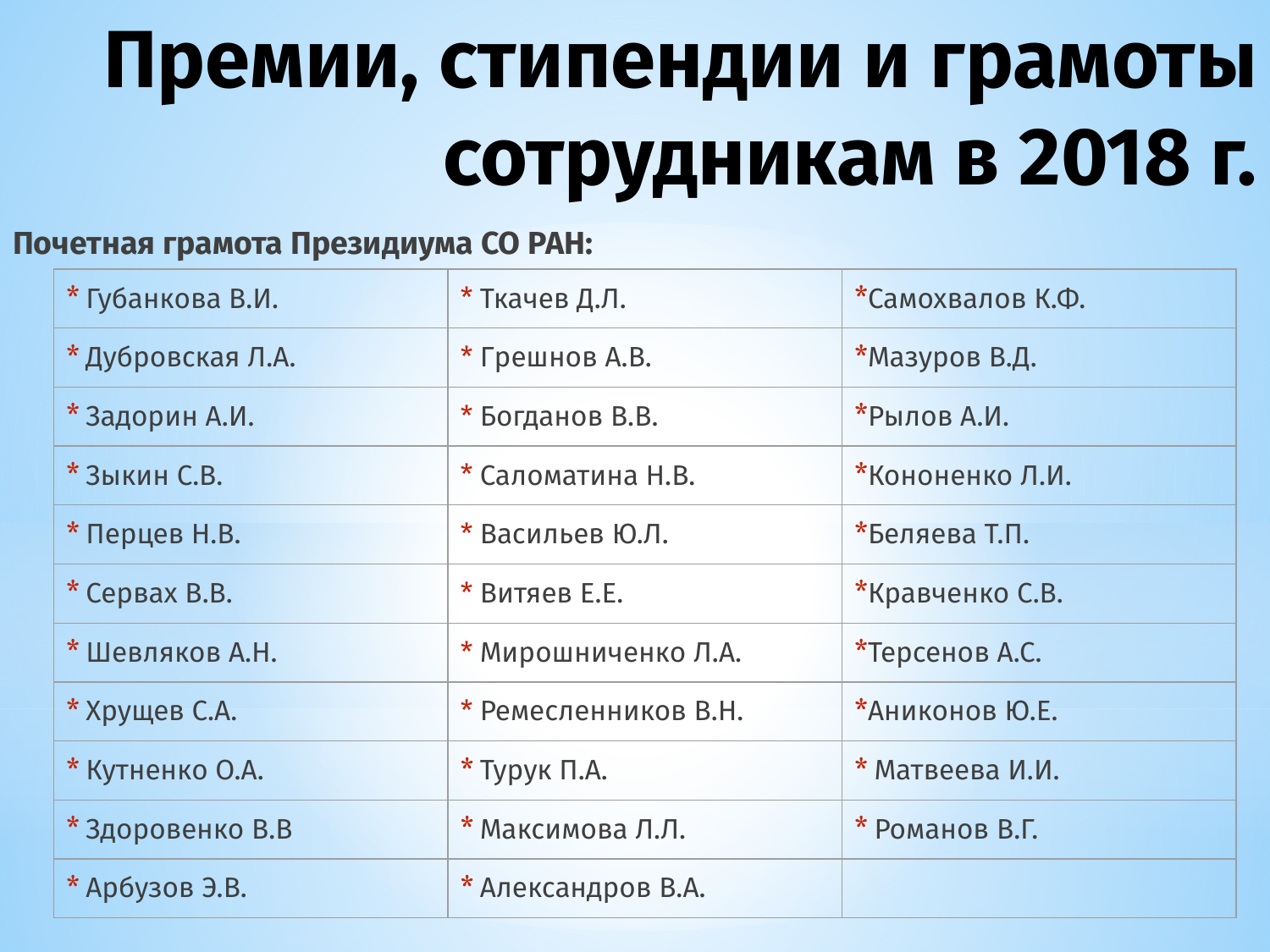

# Премии, стипендии и грамоты сотрудникам в 2018 г.
Почетная грамота Президиума СО РАН:

| Губанкова В.И. | Ткачев Д.Л. | Самохвалов К.Ф. |
| --- | --- | --- |
| Дубровская Л.А. | Грешнов А.В. | Мазуров В.Д. |
| Задорин А.И. | Богданов В.В. | Рылов А.И. |
| Зыкин С.В. | Саломатина Н.В. | Кононенко Л.И. |
| Перцев Н.В. | Васильев Ю.Л. | Беляева Т.П. |
| Сервах В.В. | Витяев Е.Е. | Кравченко С.В. |
| Шевляков А.Н. | Мирошниченко Л.А. | Терсенов А.С. |
| Хрущев С.А. | Ремесленников В.Н. | Аниконов Ю.Е. |
| Кутненко О.А. | Турук П.А. | Матвеева И.И. |
| Здоровенко В.В | Максимова Л.Л. | Романов В.Г. |
| Арбузов Э.В. | Александров В.А. |  |